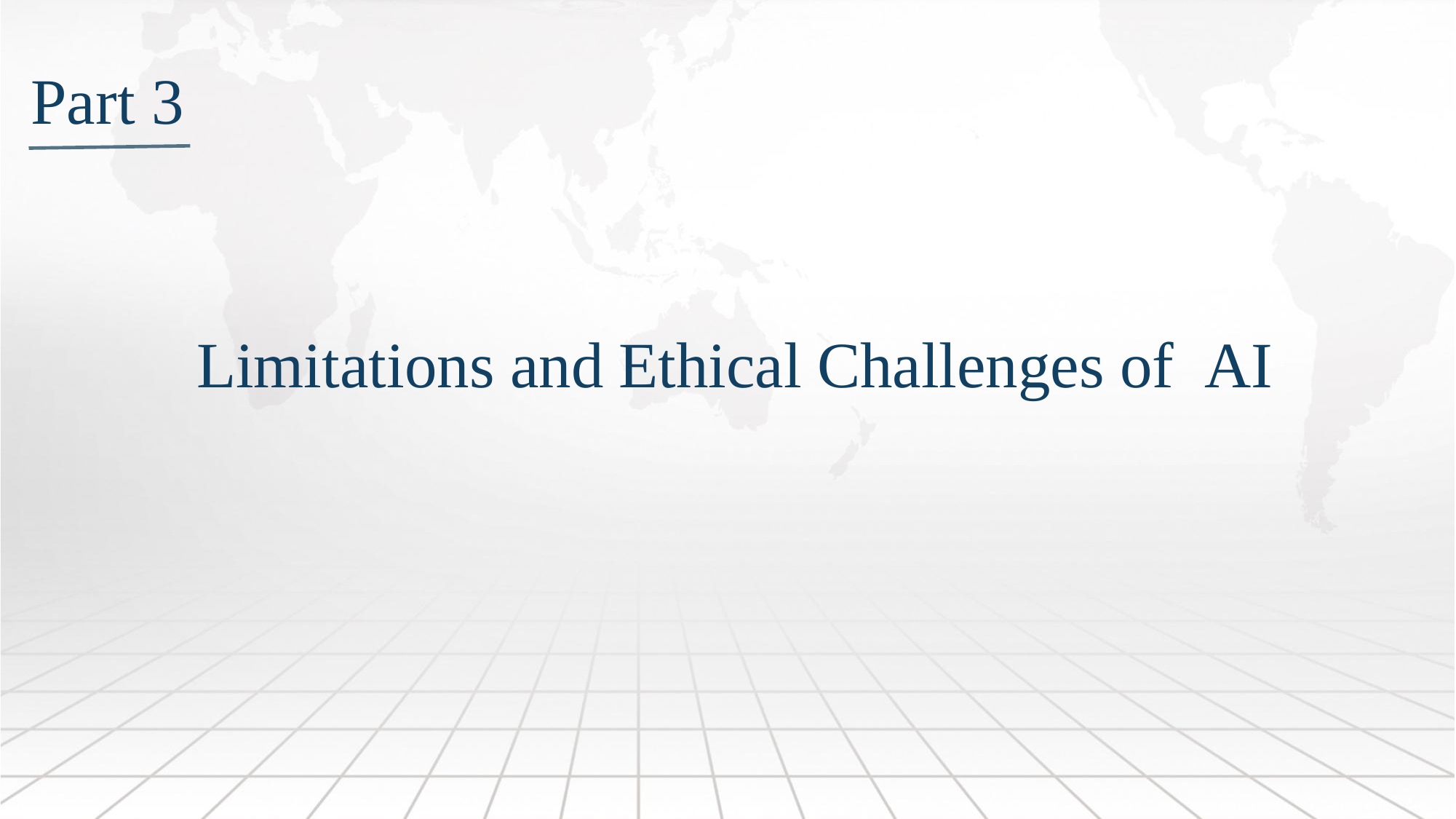

Part 3
Limitations and Ethical Challenges of  AI